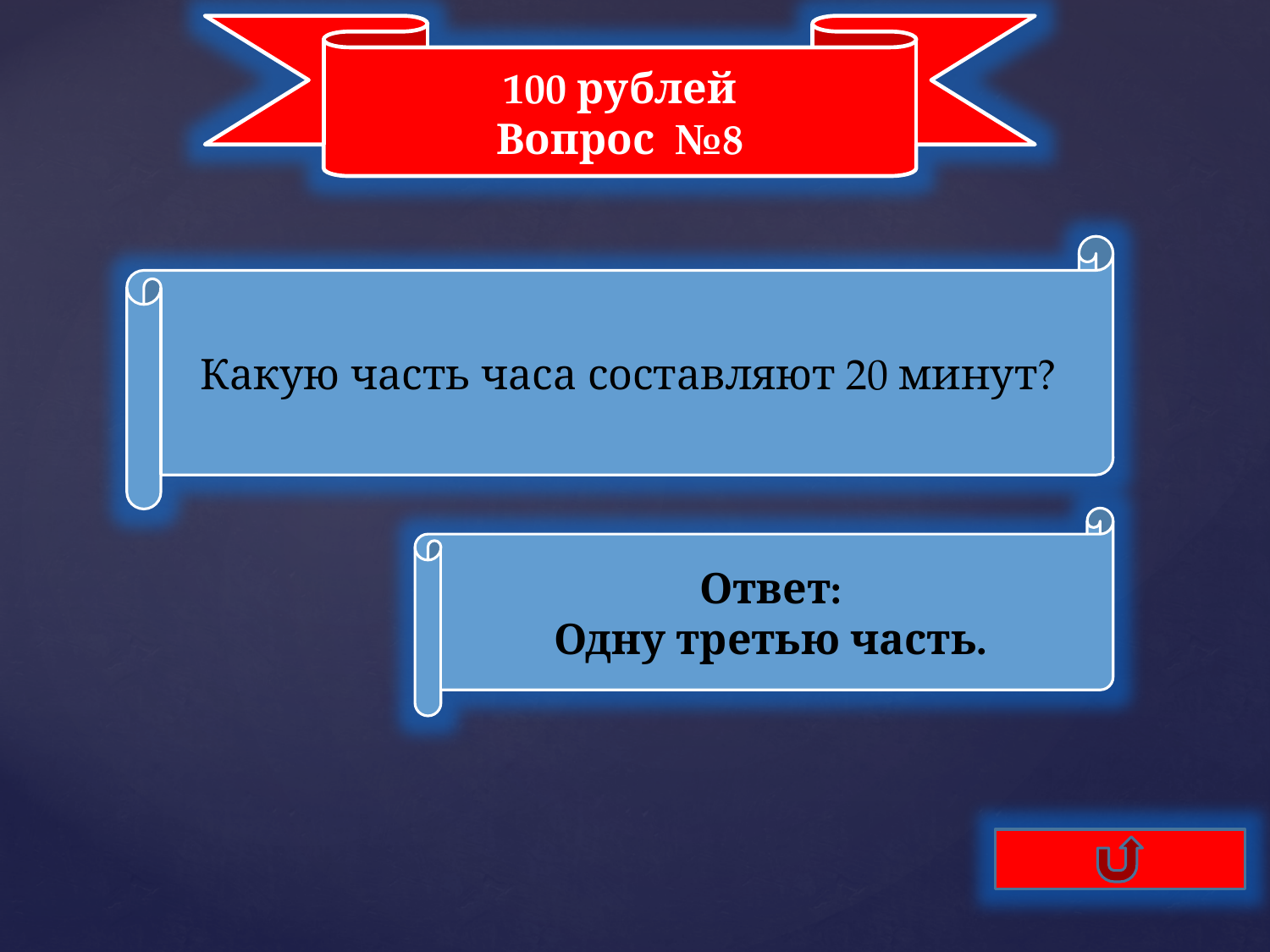

100 рублей
Вопрос  №8
Какую часть часа составляют 20 минут?
Ответ:
Одну третью часть.